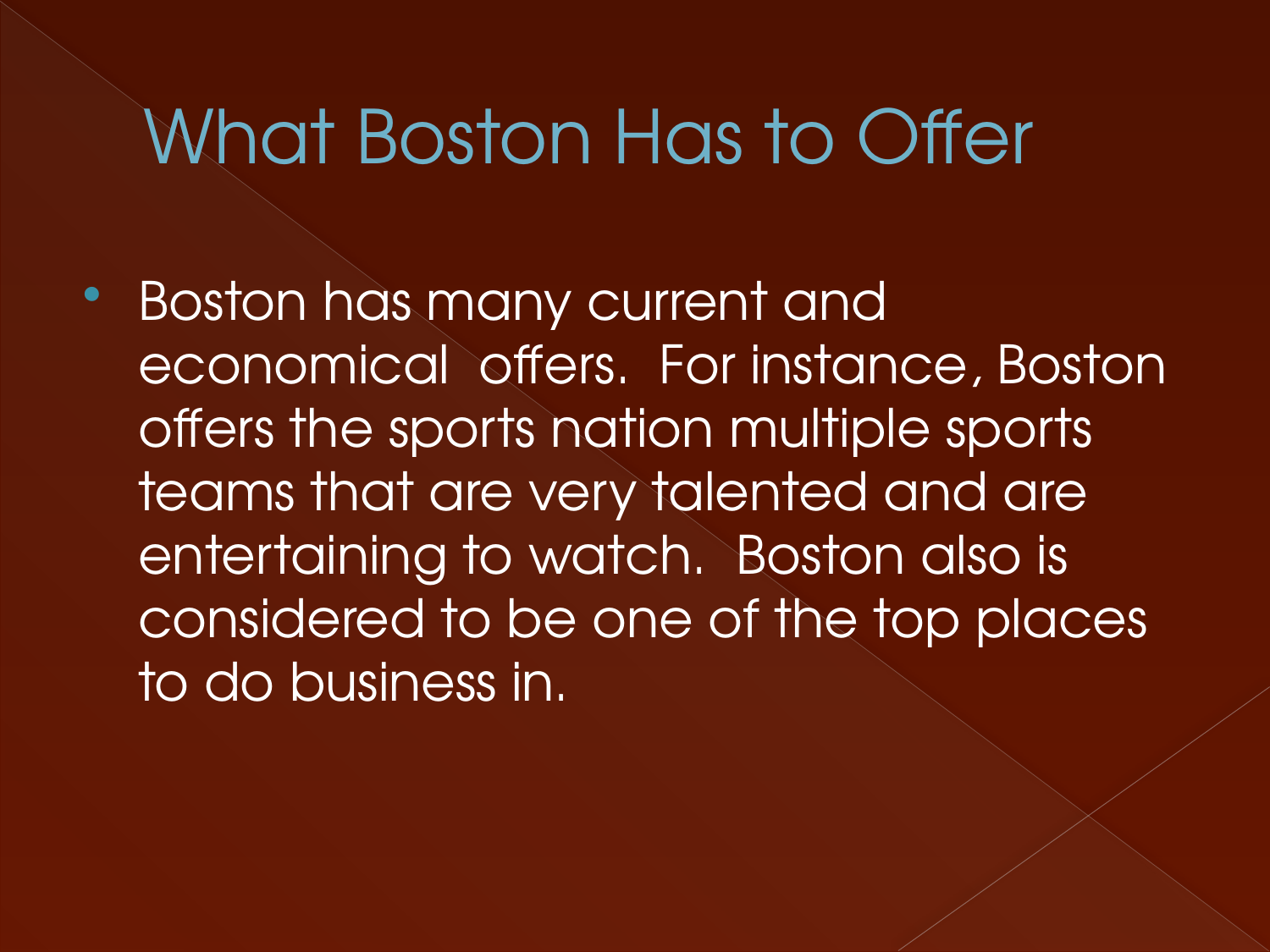

# What Boston Has to Offer
Boston has many current and economical  offers.  For instance, Boston offers the sports nation multiple sports teams that are very talented and are entertaining to watch.  Boston also is considered to be one of the top places to do business in.